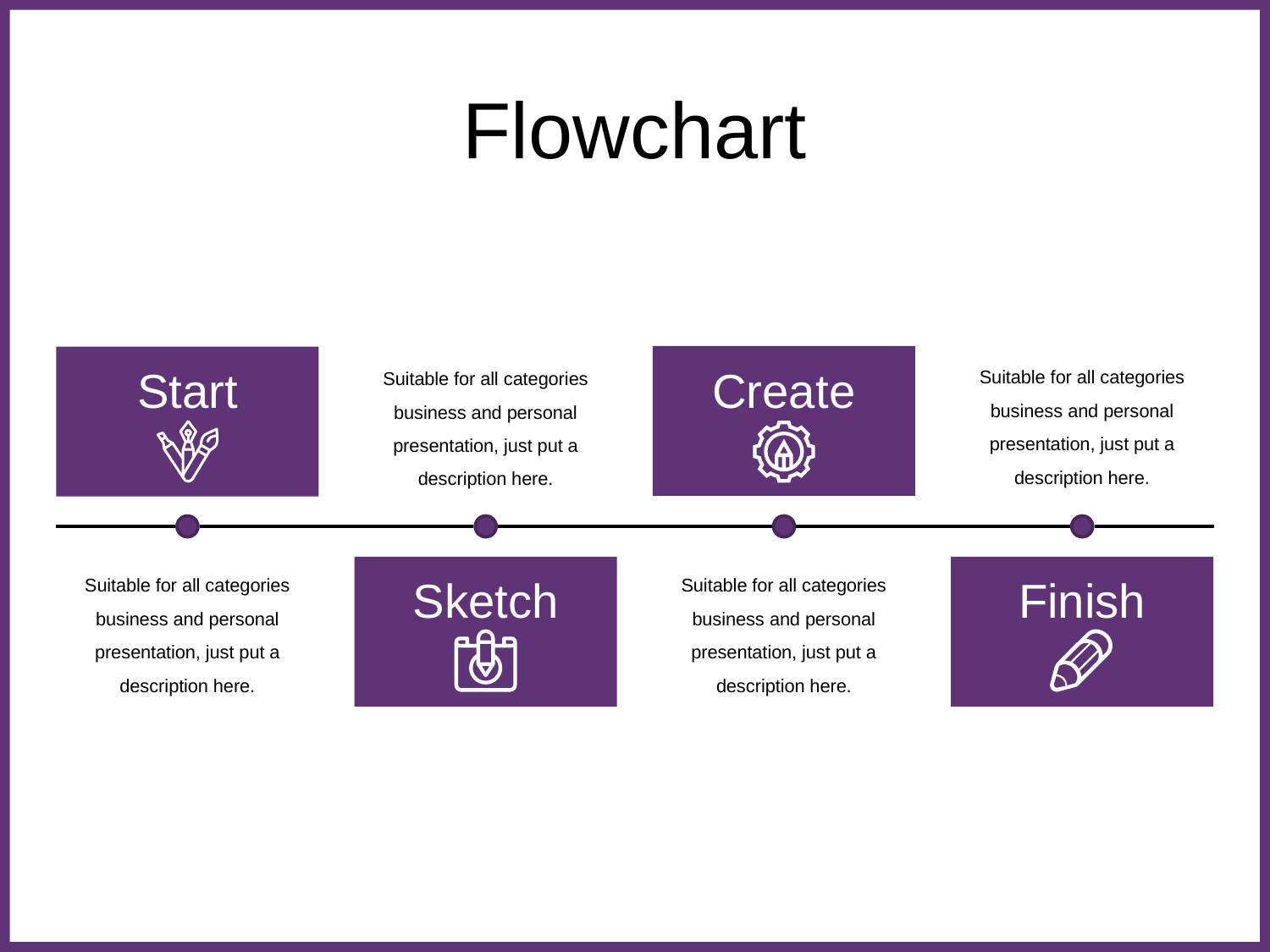

# Flowchart

Suitable for all categories business and personal presentation, just put a description here.
Suitable for all categories business and personal presentation, just put a description here.
Create
Start

Suitable for all categories business and personal presentation, just put a description here.
Suitable for all categories business and personal presentation, just put a description here.
Sketch
Finish